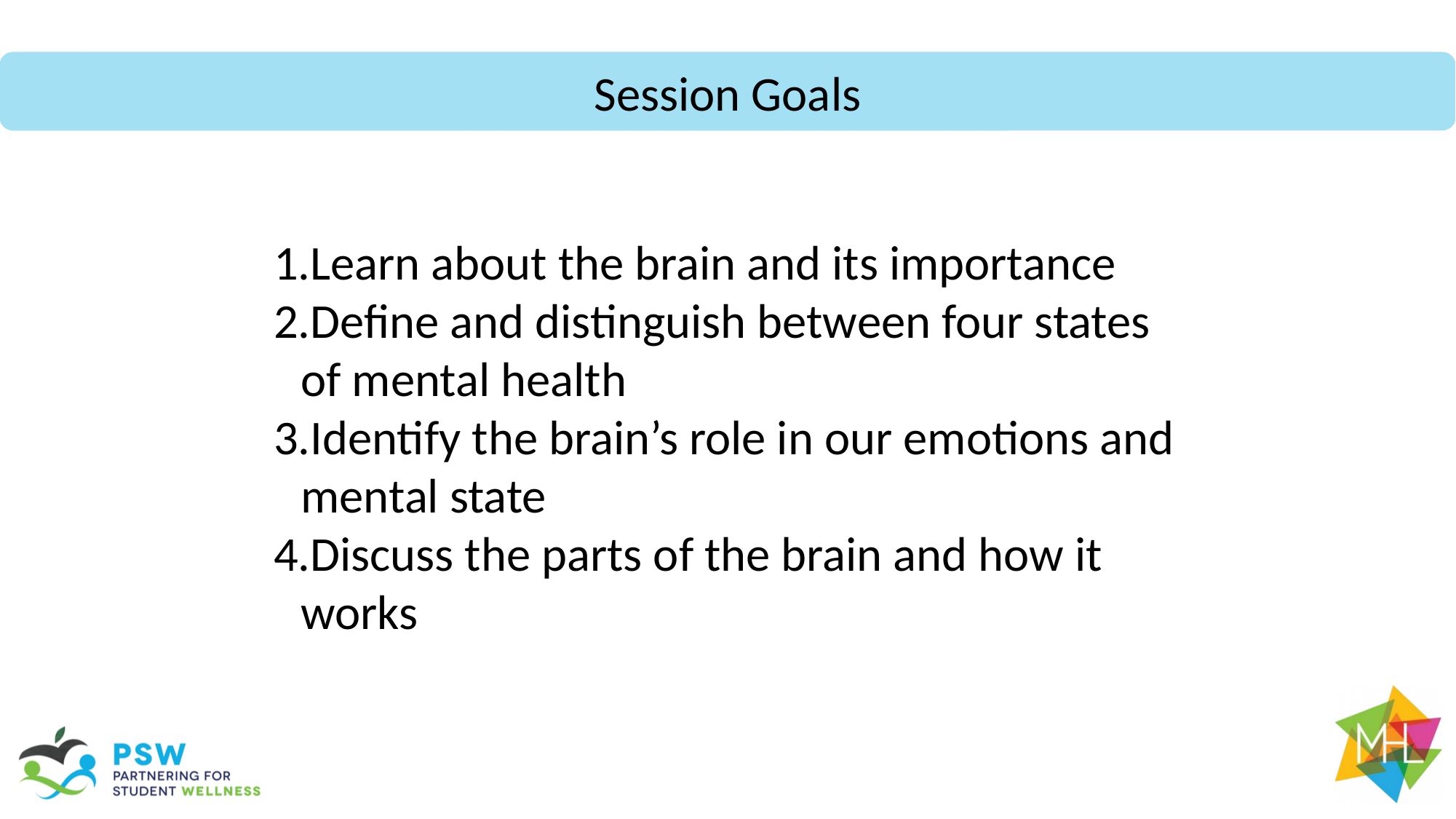

Session Goals
Learn about the brain and its importance
Define and distinguish between four states of mental health
Identify the brain’s role in our emotions and mental state
Discuss the parts of the brain and how it works